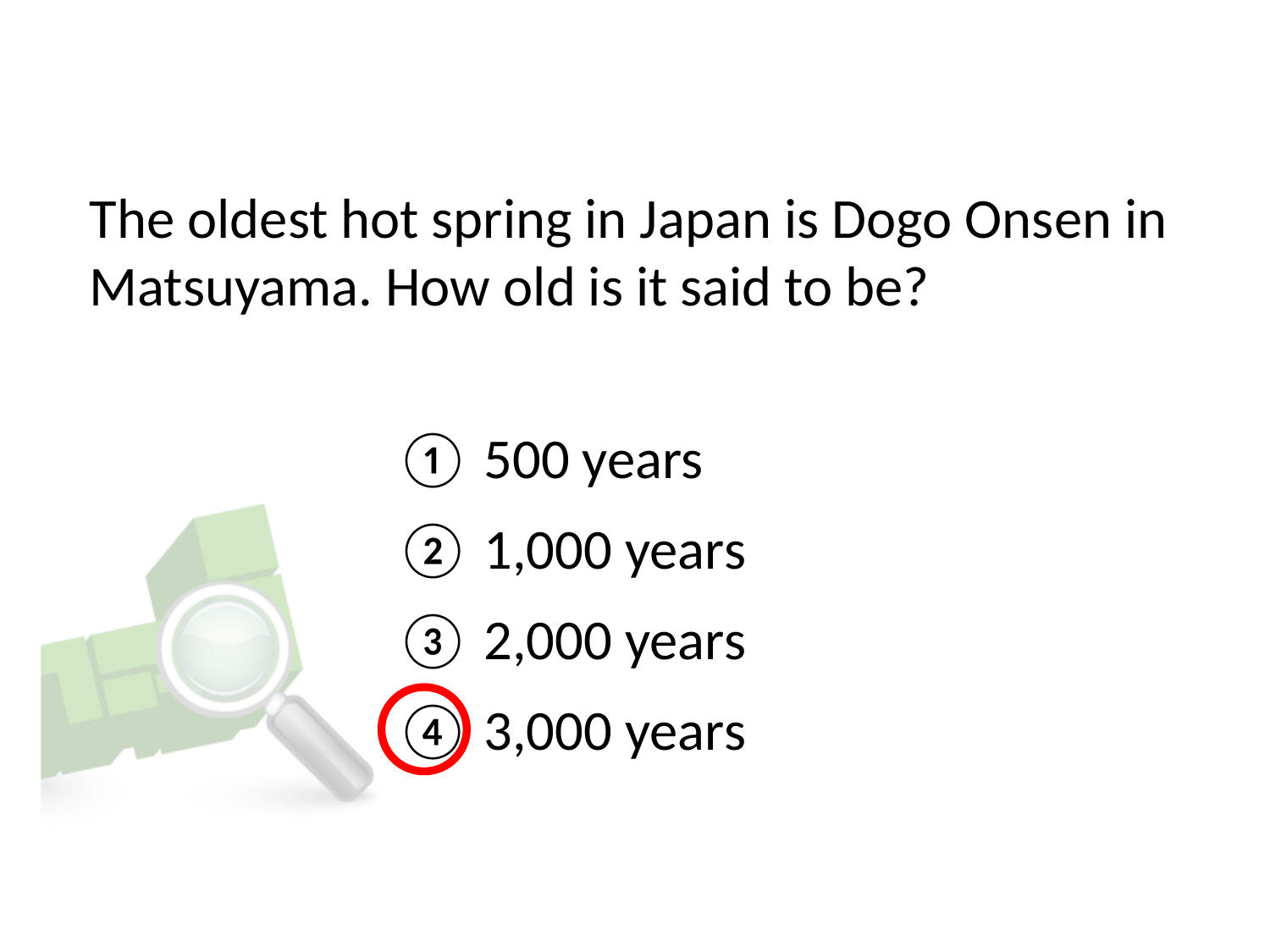

# The oldest hot spring in Japan is Dogo Onsen in Matsuyama. How old is it said to be?
① 500 years
② 1,000 years
③ 2,000 years
④ 3,000 years